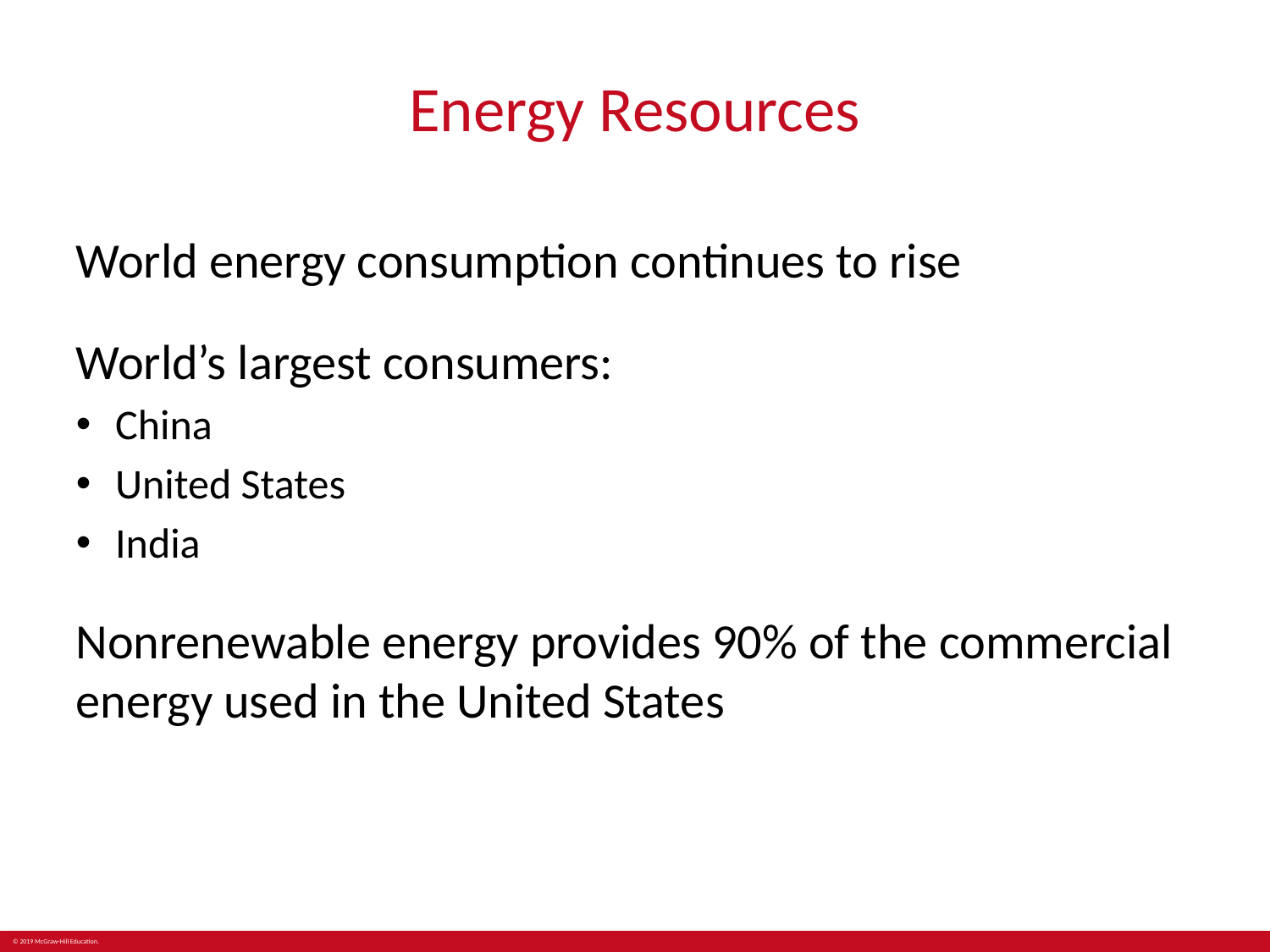

# Energy Resources
World energy consumption continues to rise
World’s largest consumers:
China
United States
India
Nonrenewable energy provides 90% of the commercial energy used in the United States